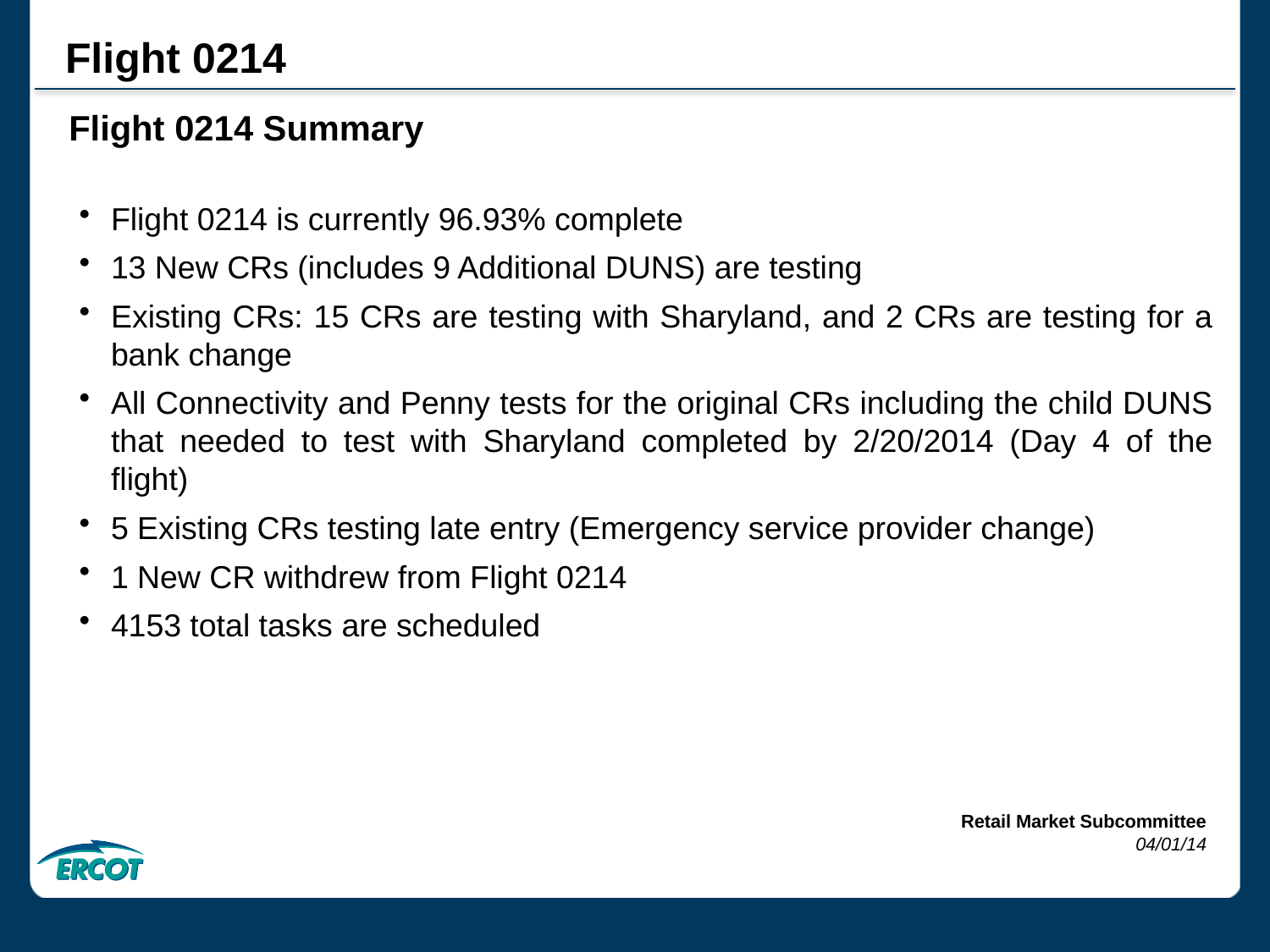

Flight 0214
Flight 0214 Summary

Flight 0214 is currently 96.93% complete
13 New CRs (includes 9 Additional DUNS) are testing
Existing CRs: 15 CRs are testing with Sharyland, and 2 CRs are testing for a bank change
All Connectivity and Penny tests for the original CRs including the child DUNS that needed to test with Sharyland completed by 2/20/2014 (Day 4 of the flight)
5 Existing CRs testing late entry (Emergency service provider change)
1 New CR withdrew from Flight 0214
4153 total tasks are scheduled
Retail Market Subcommittee
04/01/14